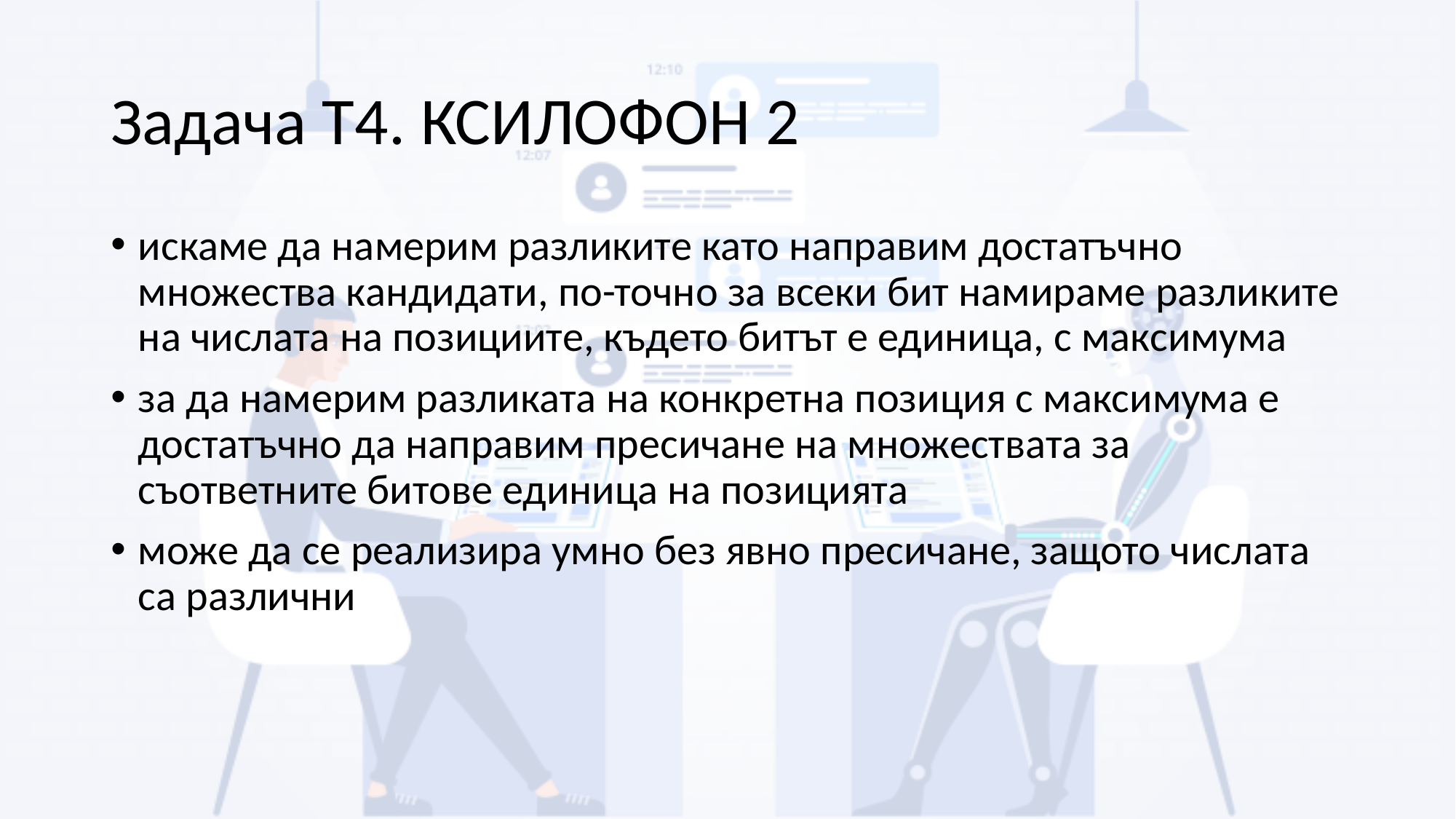

# Задача T4. КСИЛОФОН 2
искаме да намерим разликите като направим достатъчно множества кандидати, по-точно за всеки бит намираме разликите на числата на позициите, където битът е единица, с максимума
за да намерим разликата на конкретна позиция с максимума е достатъчно да направим пресичане на множествата за съответните битове единица на позицията
може да се реализира умно без явно пресичане, защото числата са различни